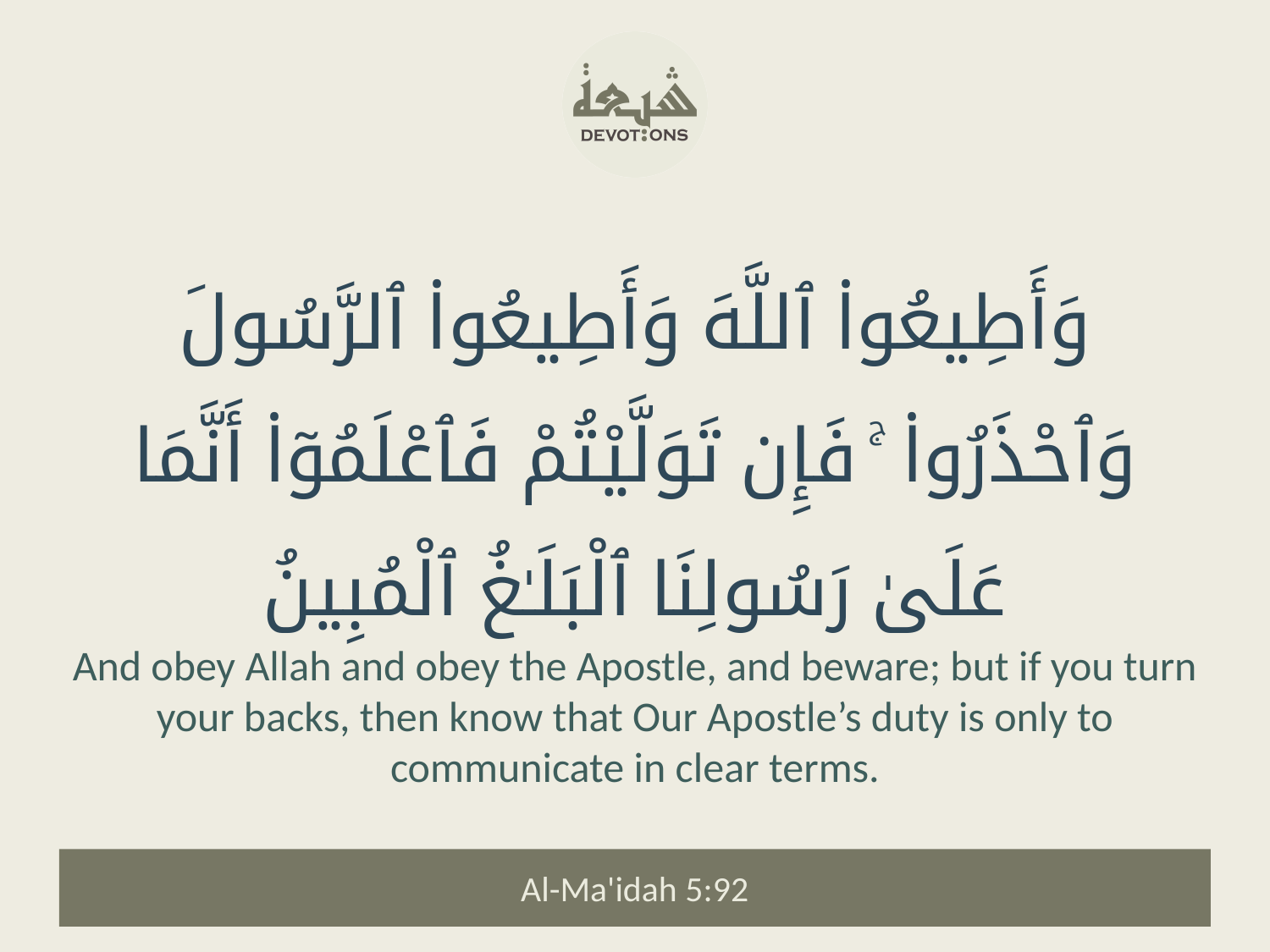

وَأَطِيعُوا۟ ٱللَّهَ وَأَطِيعُوا۟ ٱلرَّسُولَ وَٱحْذَرُوا۟ ۚ فَإِن تَوَلَّيْتُمْ فَٱعْلَمُوٓا۟ أَنَّمَا عَلَىٰ رَسُولِنَا ٱلْبَلَـٰغُ ٱلْمُبِينُ
And obey Allah and obey the Apostle, and beware; but if you turn your backs, then know that Our Apostle’s duty is only to communicate in clear terms.
Al-Ma'idah 5:92